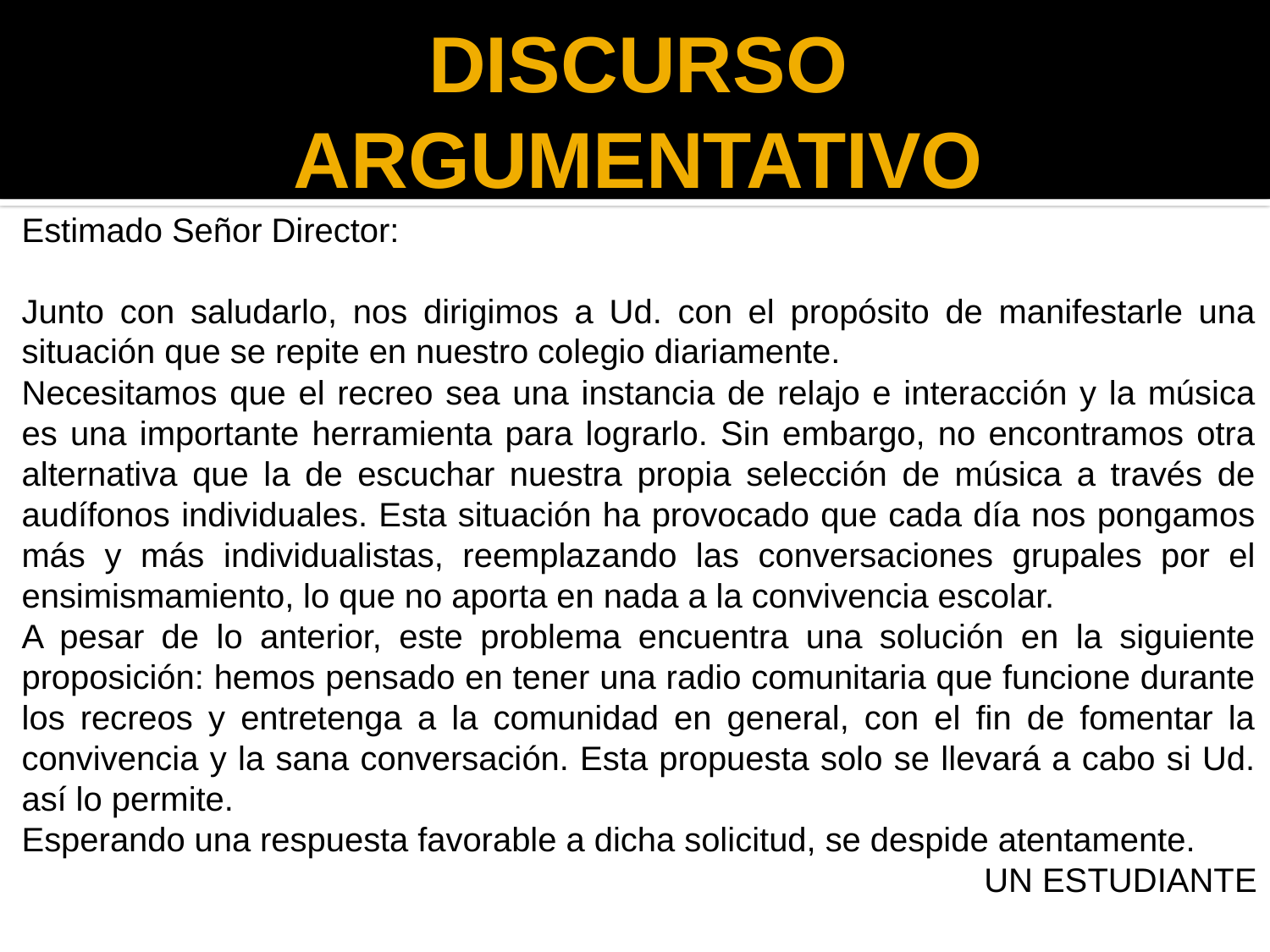

# DISCURSO ARGUMENTATIVO
Estimado Señor Director:

Junto con saludarlo, nos dirigimos a Ud. con el propósito de manifestarle una situación que se repite en nuestro colegio diariamente.
Necesitamos que el recreo sea una instancia de relajo e interacción y la música es una importante herramienta para lograrlo. Sin embargo, no encontramos otra alternativa que la de escuchar nuestra propia selección de música a través de audífonos individuales. Esta situación ha provocado que cada día nos pongamos más y más individualistas, reemplazando las conversaciones grupales por el ensimismamiento, lo que no aporta en nada a la convivencia escolar.
A pesar de lo anterior, este problema encuentra una solución en la siguiente proposición: hemos pensado en tener una radio comunitaria que funcione durante los recreos y entretenga a la comunidad en general, con el fin de fomentar la convivencia y la sana conversación. Esta propuesta solo se llevará a cabo si Ud. así lo permite.
Esperando una respuesta favorable a dicha solicitud, se despide atentamente.
UN ESTUDIANTE